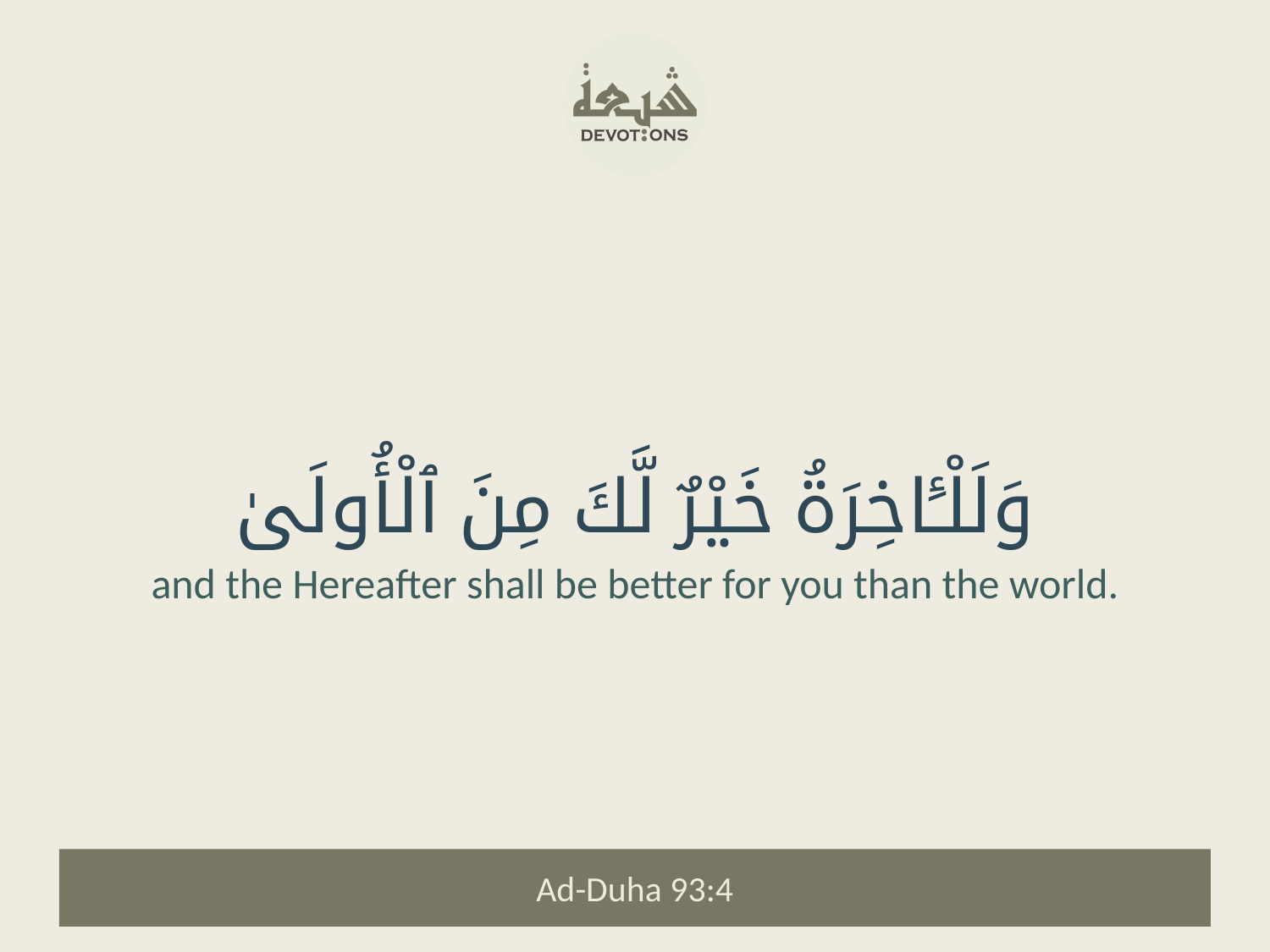

وَلَلْـَٔاخِرَةُ خَيْرٌ لَّكَ مِنَ ٱلْأُولَىٰ
and the Hereafter shall be better for you than the world.
Ad-Duha 93:4